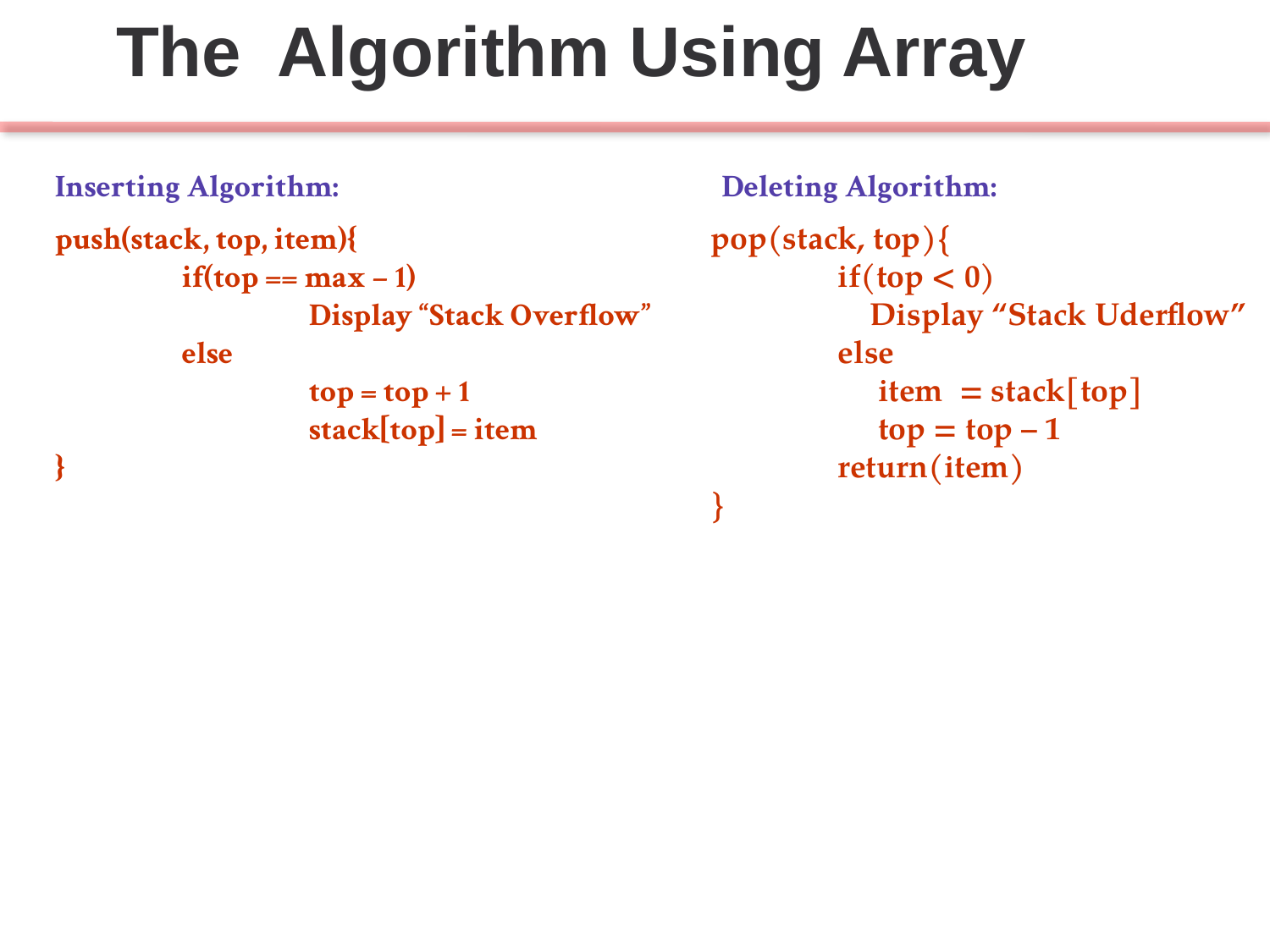

The  Algorithm Using Array
Inserting Algorithm:
Deleting Algorithm:
push(stack, top, item){
	if(top == max – 1)
		Display “Stack Overflow”
	else
		top = top + 1
		stack[top] = item
}
pop(stack, top){
	if(top < 0)
	    Display “Stack Uderflow”
	else
	     item  = stack[top]
	     top = top – 1
	return(item)
}